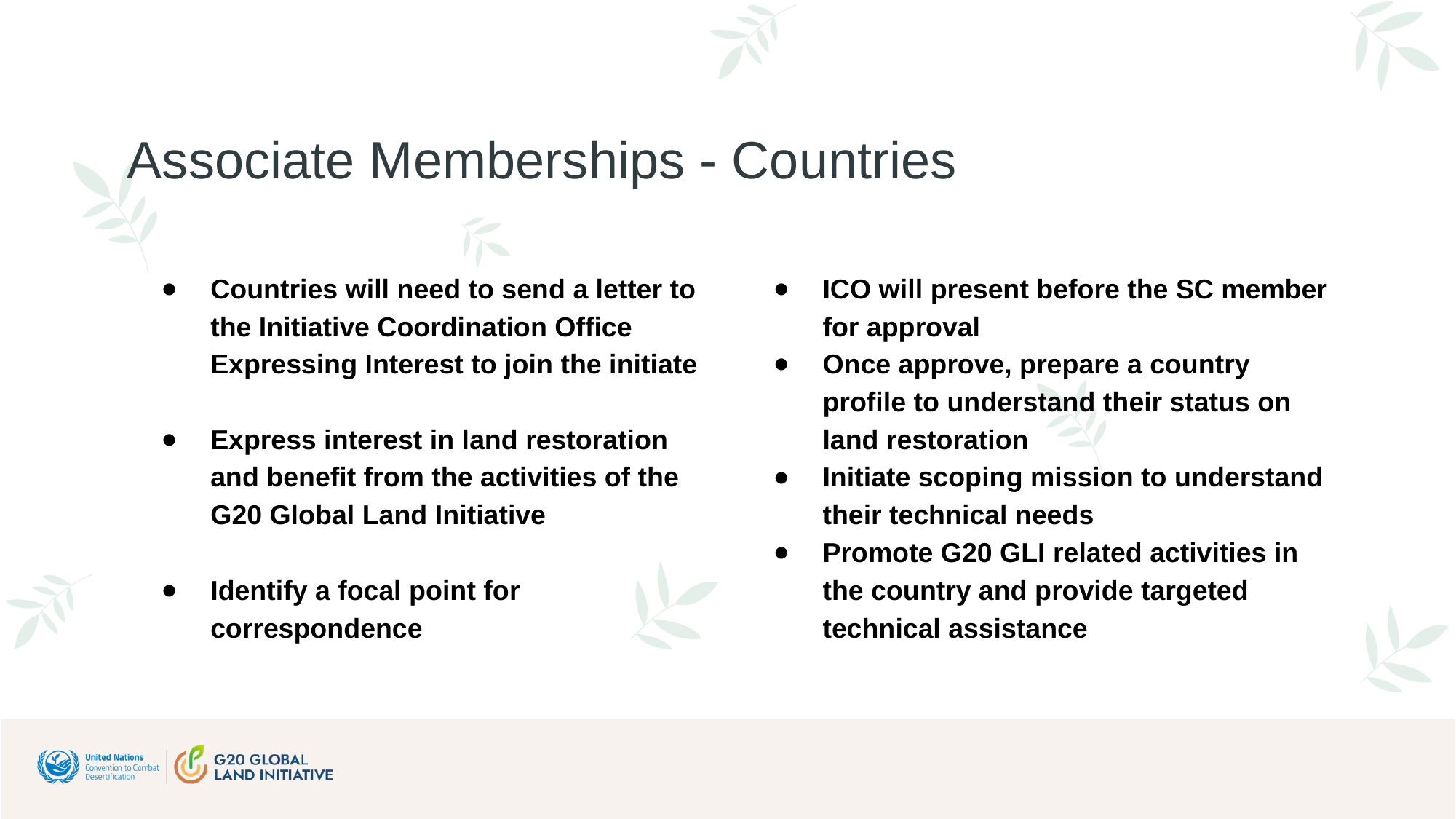

# Associate Memberships - Countries
Countries will need to send a letter to the Initiative Coordination Office Expressing Interest to join the initiate

Express interest in land restoration and benefit from the activities of the G20 Global Land Initiative

Identify a focal point for correspondence
ICO will present before the SC member for approval
Once approve, prepare a country profile to understand their status on land restoration
Initiate scoping mission to understand their technical needs
Promote G20 GLI related activities in the country and provide targeted technical assistance